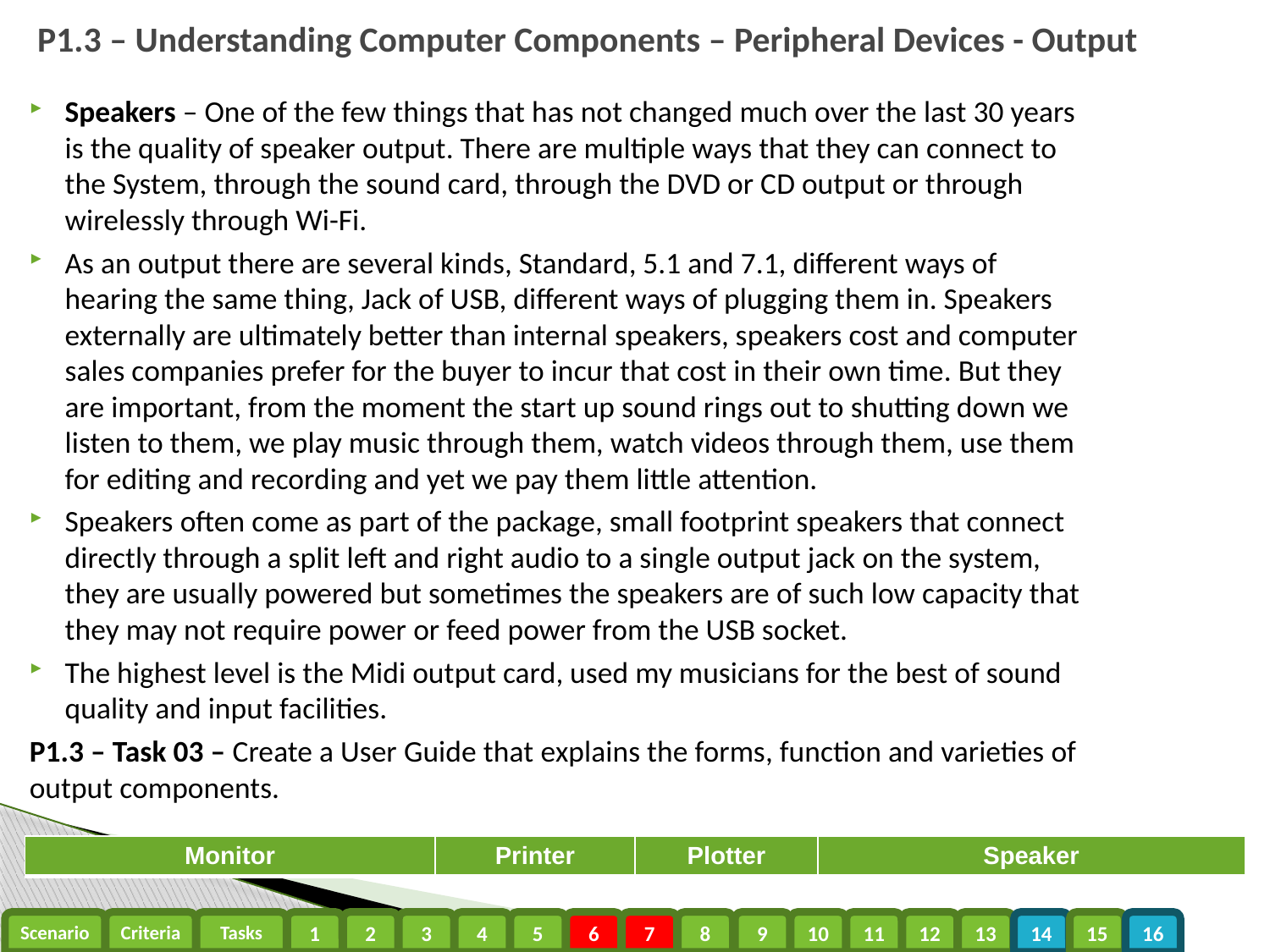

# P1.3 – Understanding Computer Components – Peripheral Devices - Output
Speakers – One of the few things that has not changed much over the last 30 years is the quality of speaker output. There are multiple ways that they can connect to the System, through the sound card, through the DVD or CD output or through wirelessly through Wi-Fi.
As an output there are several kinds, Standard, 5.1 and 7.1, different ways of hearing the same thing, Jack of USB, different ways of plugging them in. Speakers externally are ultimately better than internal speakers, speakers cost and computer sales companies prefer for the buyer to incur that cost in their own time. But they are important, from the moment the start up sound rings out to shutting down we listen to them, we play music through them, watch videos through them, use them for editing and recording and yet we pay them little attention.
Speakers often come as part of the package, small footprint speakers that connect directly through a split left and right audio to a single output jack on the system, they are usually powered but sometimes the speakers are of such low capacity that they may not require power or feed power from the USB socket.
The highest level is the Midi output card, used my musicians for the best of sound quality and input facilities.
P1.3 – Task 03 – Create a User Guide that explains the forms, function and varieties of output components.
| Monitor | Printer | Plotter | Speaker |
| --- | --- | --- | --- |